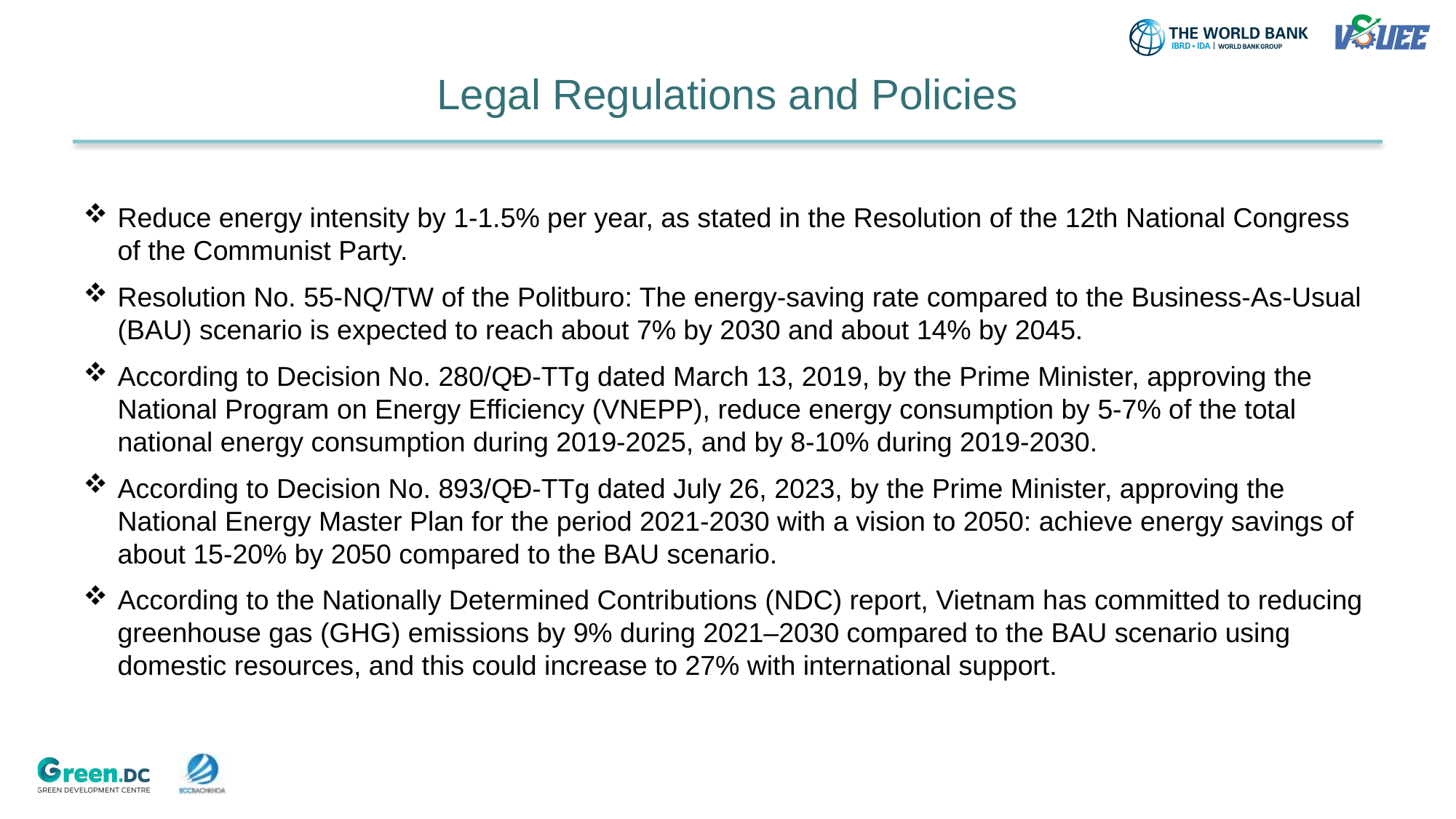

# Legal Regulations and Policies
Reduce energy intensity by 1-1.5% per year, as stated in the Resolution of the 12th National Congress of the Communist Party.
Resolution No. 55-NQ/TW of the Politburo: The energy-saving rate compared to the Business-As-Usual (BAU) scenario is expected to reach about 7% by 2030 and about 14% by 2045.
According to Decision No. 280/QĐ-TTg dated March 13, 2019, by the Prime Minister, approving the National Program on Energy Efficiency (VNEPP), reduce energy consumption by 5-7% of the total national energy consumption during 2019-2025, and by 8-10% during 2019-2030.
According to Decision No. 893/QĐ-TTg dated July 26, 2023, by the Prime Minister, approving the National Energy Master Plan for the period 2021-2030 with a vision to 2050: achieve energy savings of about 15-20% by 2050 compared to the BAU scenario.
According to the Nationally Determined Contributions (NDC) report, Vietnam has committed to reducing greenhouse gas (GHG) emissions by 9% during 2021–2030 compared to the BAU scenario using domestic resources, and this could increase to 27% with international support.